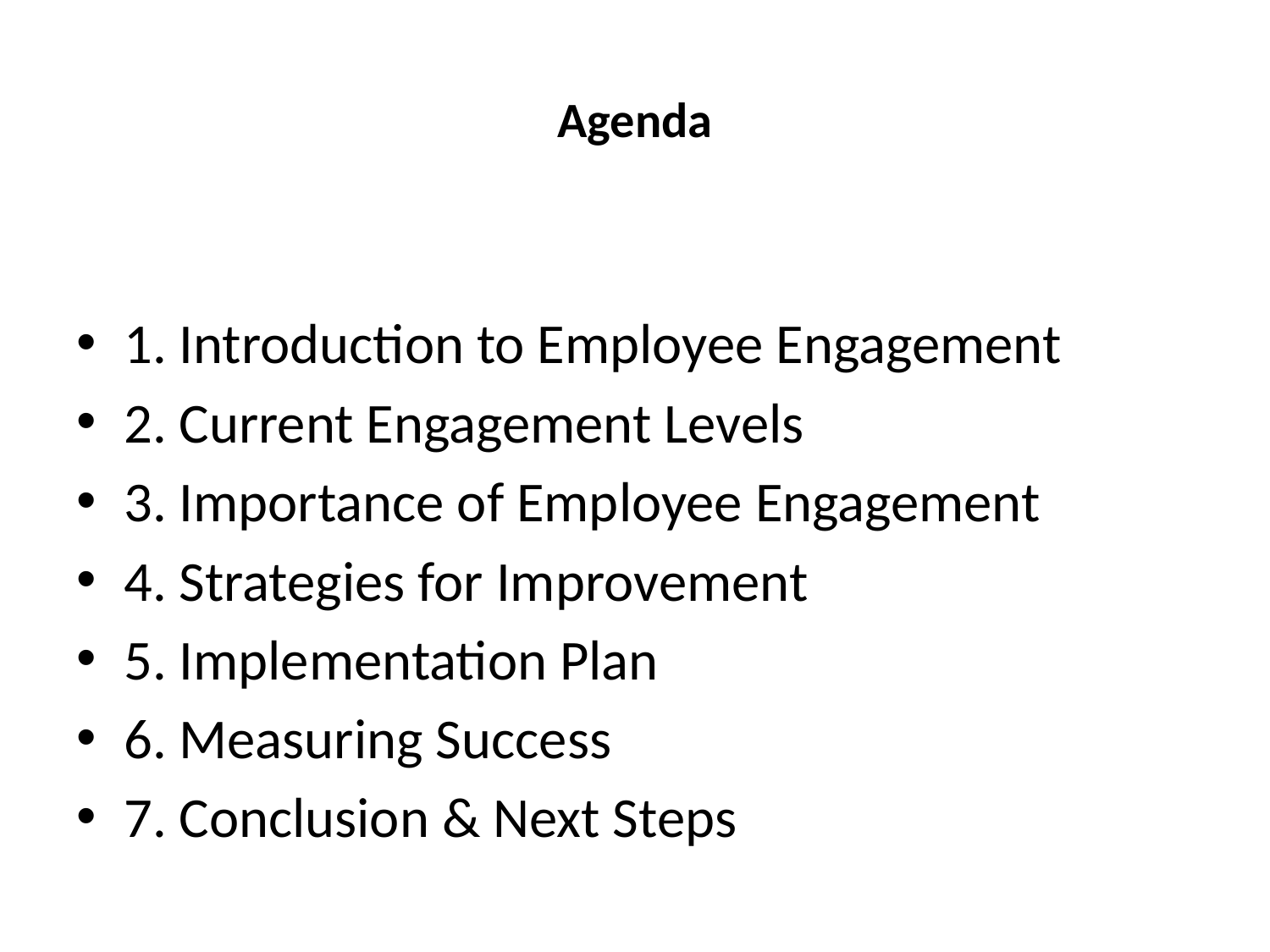

# Agenda

1. Introduction to Employee Engagement
2. Current Engagement Levels
3. Importance of Employee Engagement
4. Strategies for Improvement
5. Implementation Plan
6. Measuring Success
7. Conclusion & Next Steps